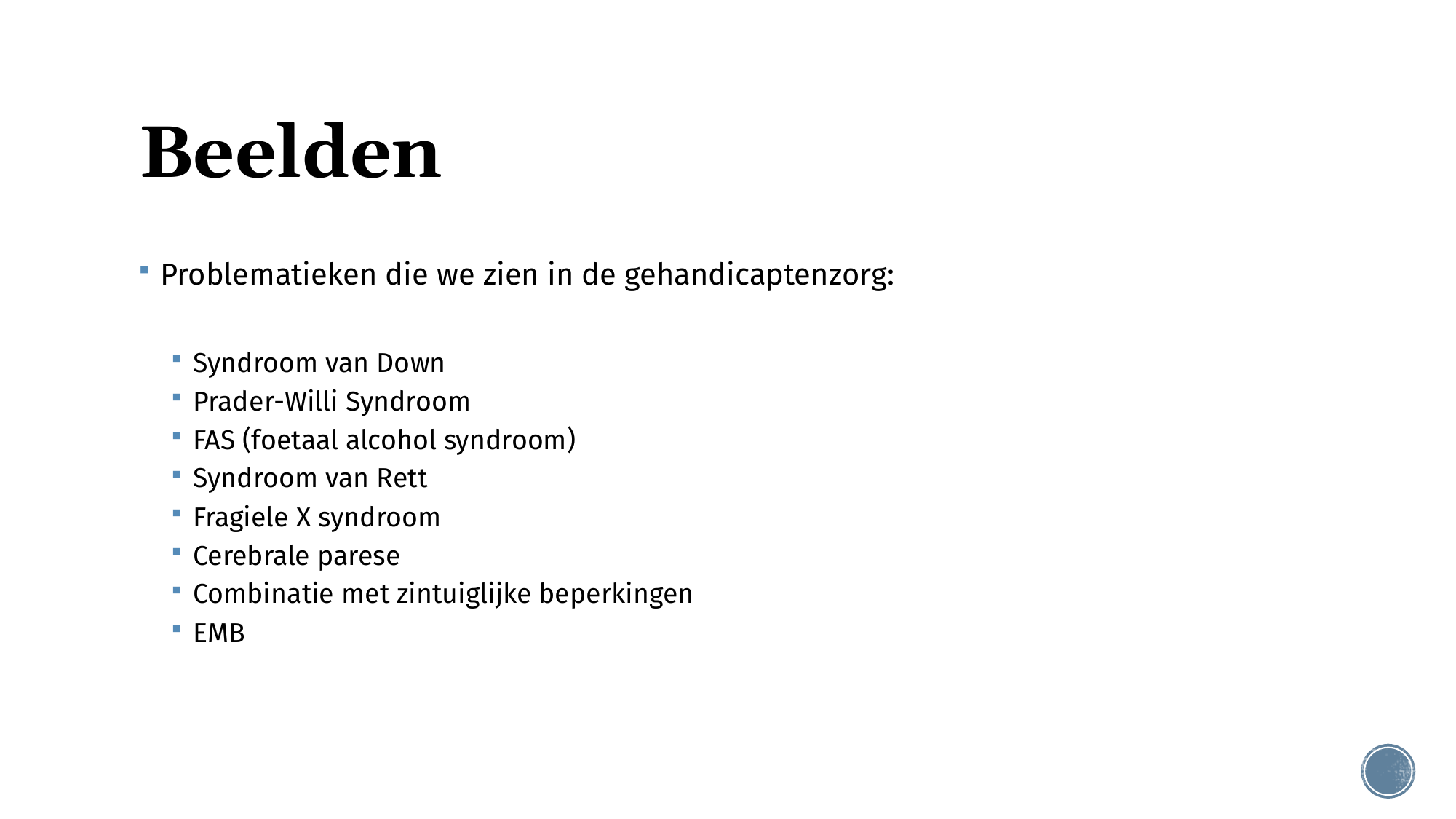

# Beelden
Problematieken die we zien in de gehandicaptenzorg:

Syndroom van Down
Prader-Willi Syndroom
FAS (foetaal alcohol syndroom)
Syndroom van Rett
Fragiele X syndroom
Cerebrale parese
Combinatie met zintuiglijke beperkingen
EMB